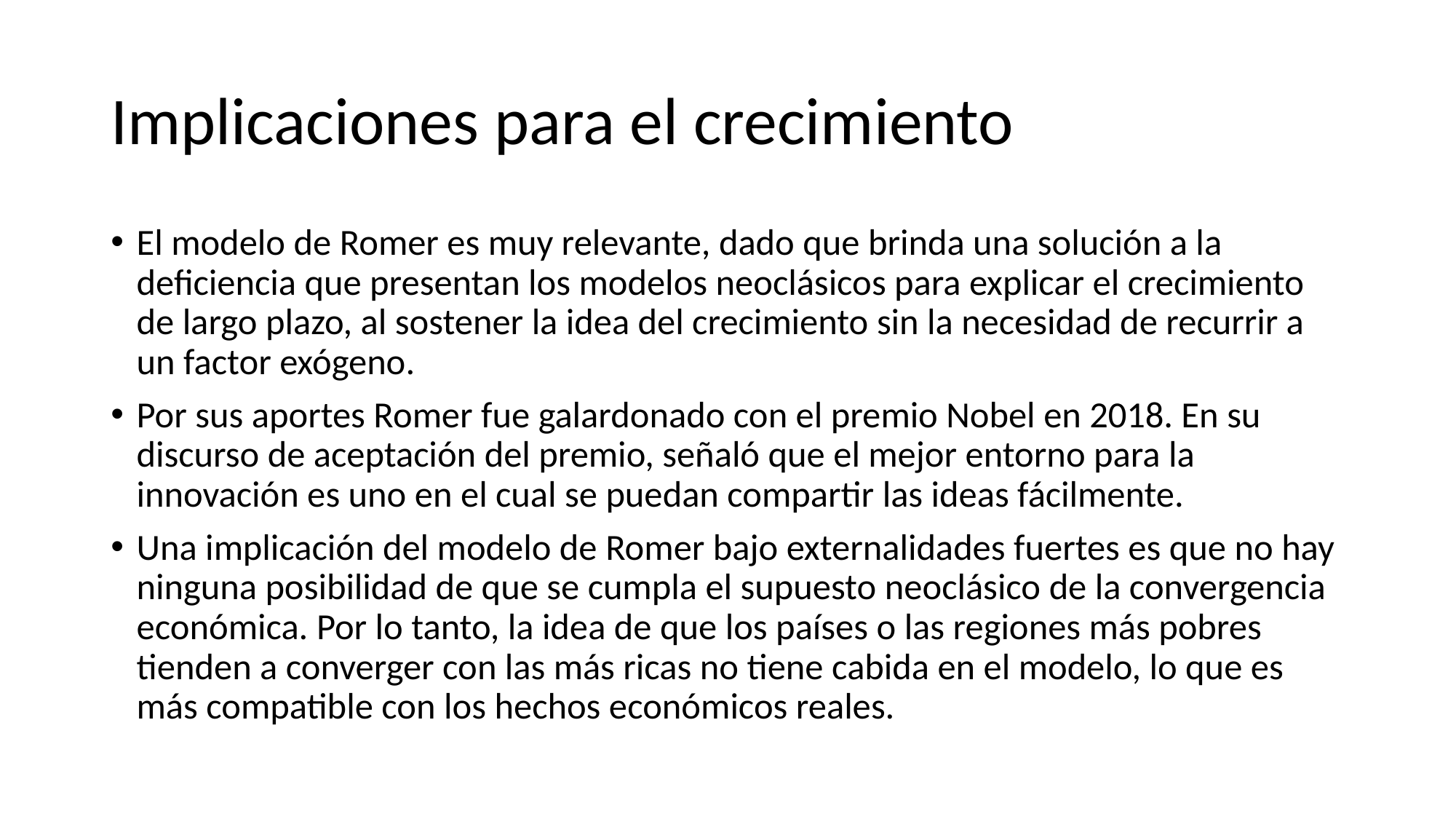

# Implicaciones para el crecimiento
El modelo de Romer es muy relevante, dado que brinda una solución a la deficiencia que presentan los modelos neoclásicos para explicar el crecimiento de largo plazo, al sostener la idea del crecimiento sin la necesidad de recurrir a un factor exógeno.
Por sus aportes Romer fue galardonado con el premio Nobel en 2018. En su discurso de aceptación del premio, señaló que el mejor entorno para la innovación es uno en el cual se puedan compartir las ideas fácilmente.
Una implicación del modelo de Romer bajo externalidades fuertes es que no hay ninguna posibilidad de que se cumpla el supuesto neoclásico de la convergencia económica. Por lo tanto, la idea de que los países o las regiones más pobres tienden a converger con las más ricas no tiene cabida en el modelo, lo que es más compatible con los hechos económicos reales.